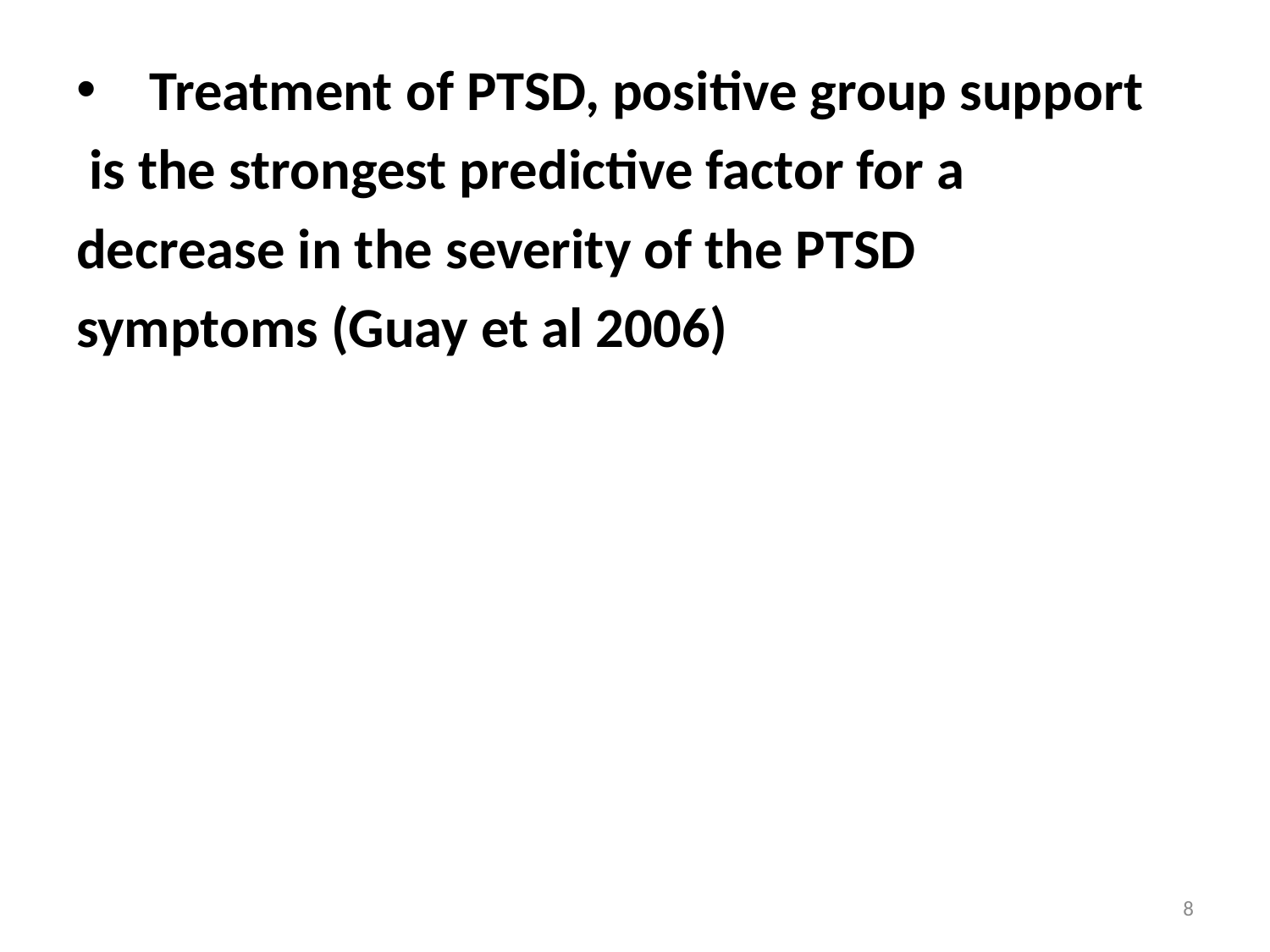

Treatment of PTSD, positive group support
 is the strongest predictive factor for a
decrease in the severity of the PTSD
symptoms (Guay et al 2006)

8